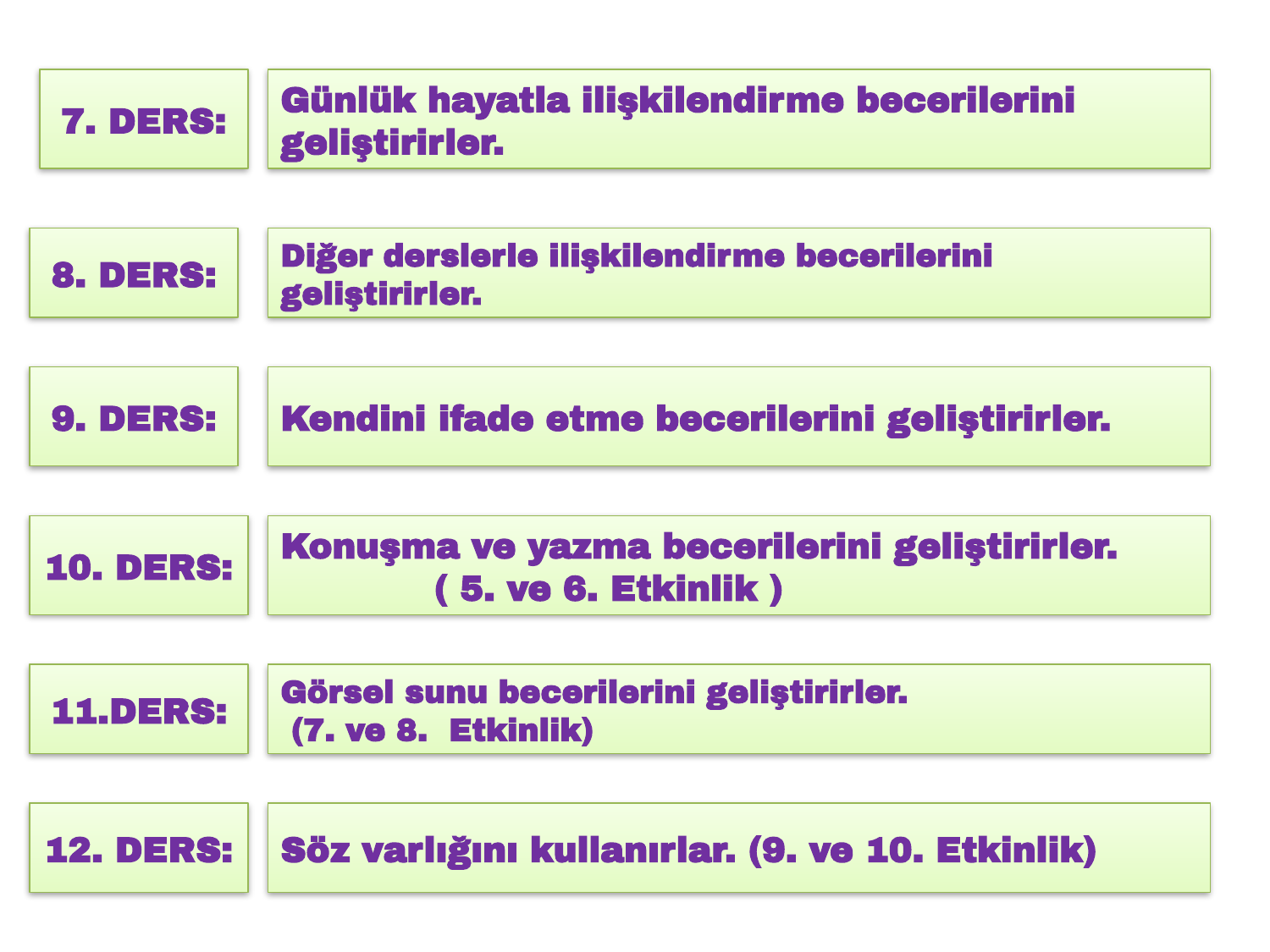

7. DERS:
Günlük hayatla ilişkilendirme becerilerini geliştirirler.
8. DERS:
Diğer derslerle ilişkilendirme becerilerini geliştirirler.
9. DERS:
Kendini ifade etme becerilerini geliştirirler.
10. DERS:
Konuşma ve yazma becerilerini geliştirirler.                    ( 5. ve 6. Etkinlik )
11.DERS:
Görsel sunu becerilerini geliştirirler.                             (7. ve 8.  Etkinlik)
12. DERS:
Söz varlığını kullanırlar. (9. ve 10. Etkinlik)